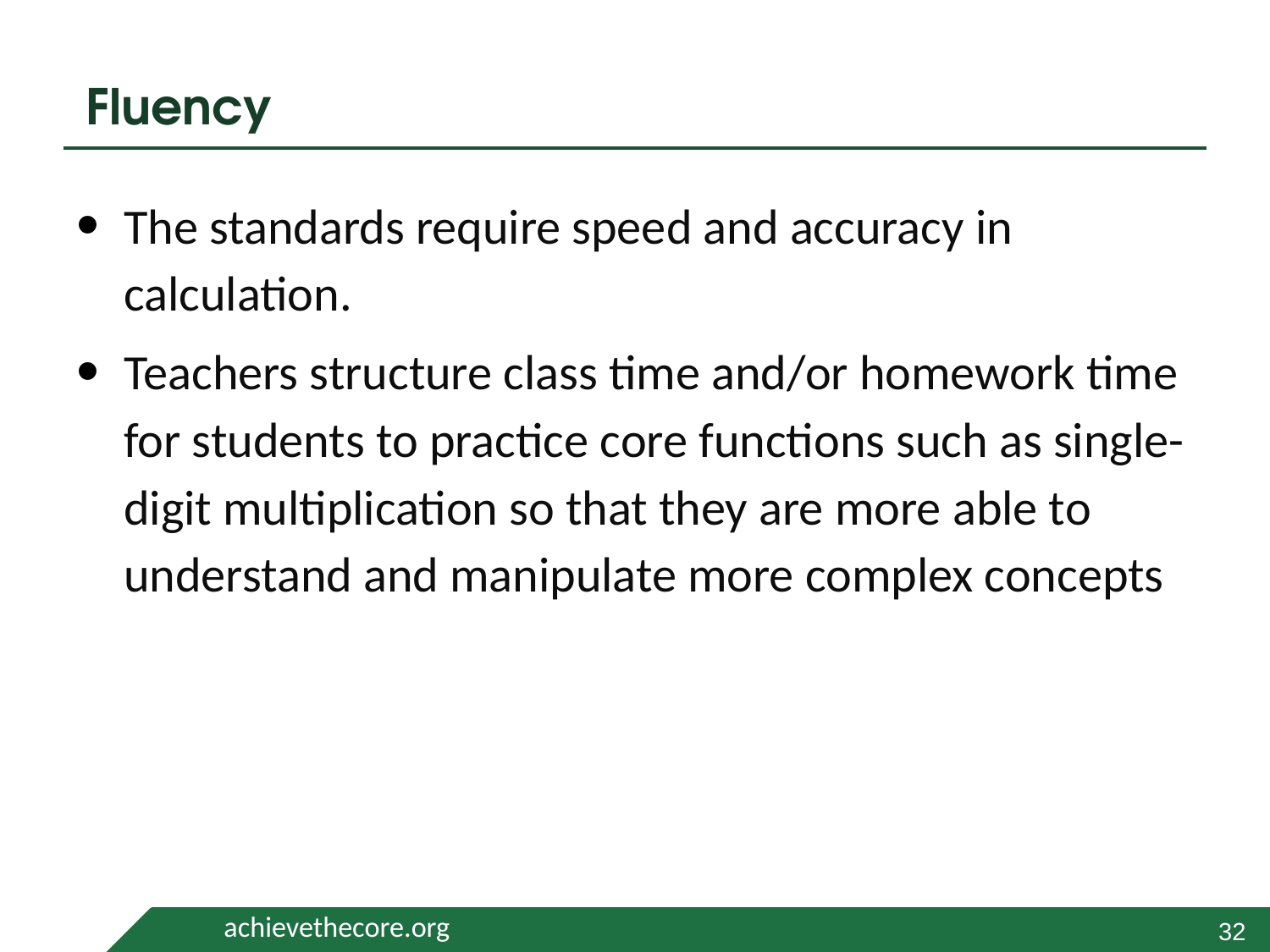

# Fluency
The standards require speed and accuracy in calculation.
Teachers structure class time and/or homework time for students to practice core functions such as single-digit multiplication so that they are more able to understand and manipulate more complex concepts

32